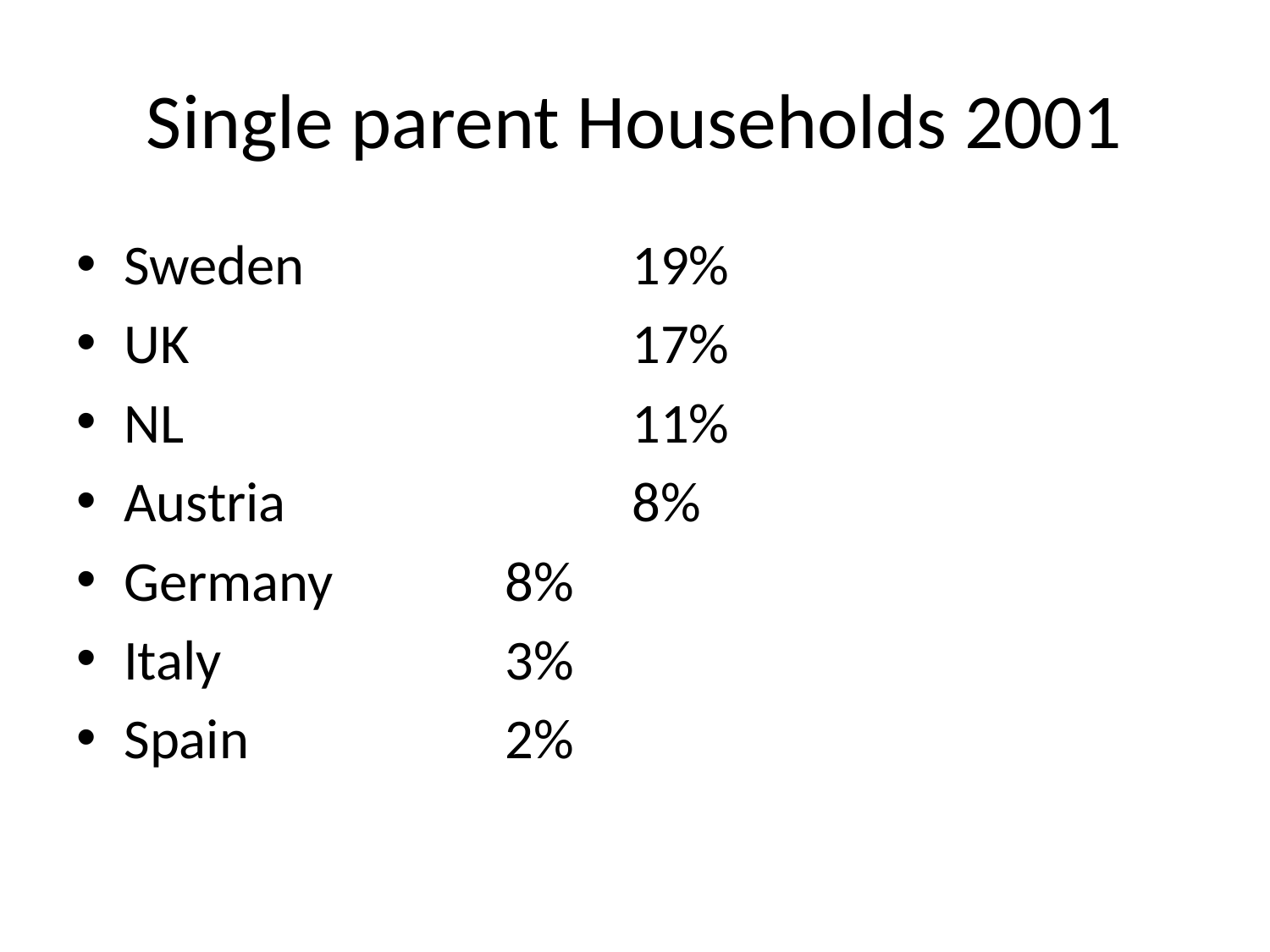

# Single parent Households 2001
Sweden			19%
UK				17%
NL				11%
Austria		   	8%
Germany		8%
Italy 			3%
Spain			2%